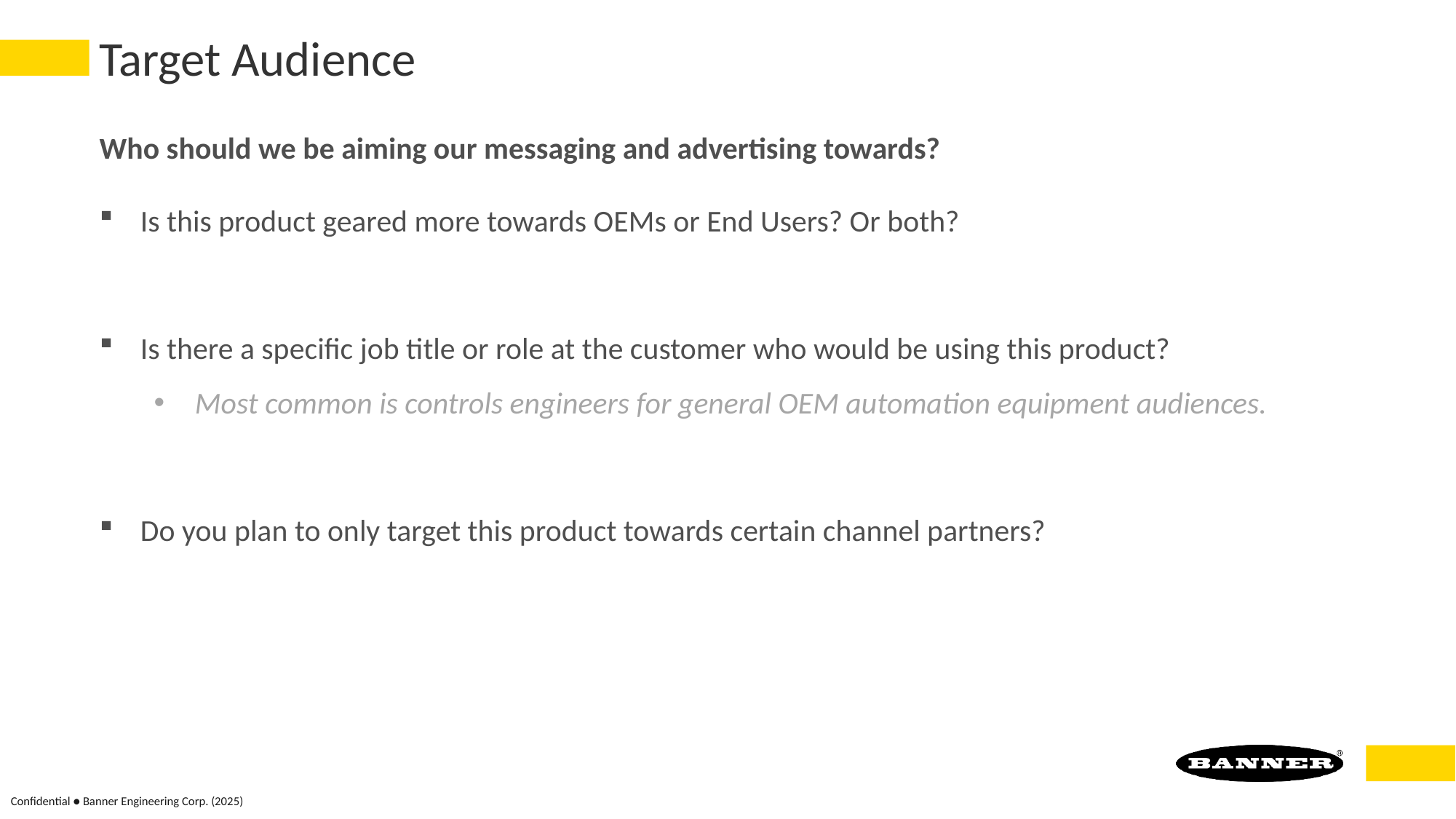

# Target Audience
Who should we be aiming our messaging and advertising towards?

Is this product geared more towards OEMs or End Users? Or both?
Is there a specific job title or role at the customer who would be using this product?
Most common is controls engineers for general OEM automation equipment audiences.
Do you plan to only target this product towards certain channel partners?